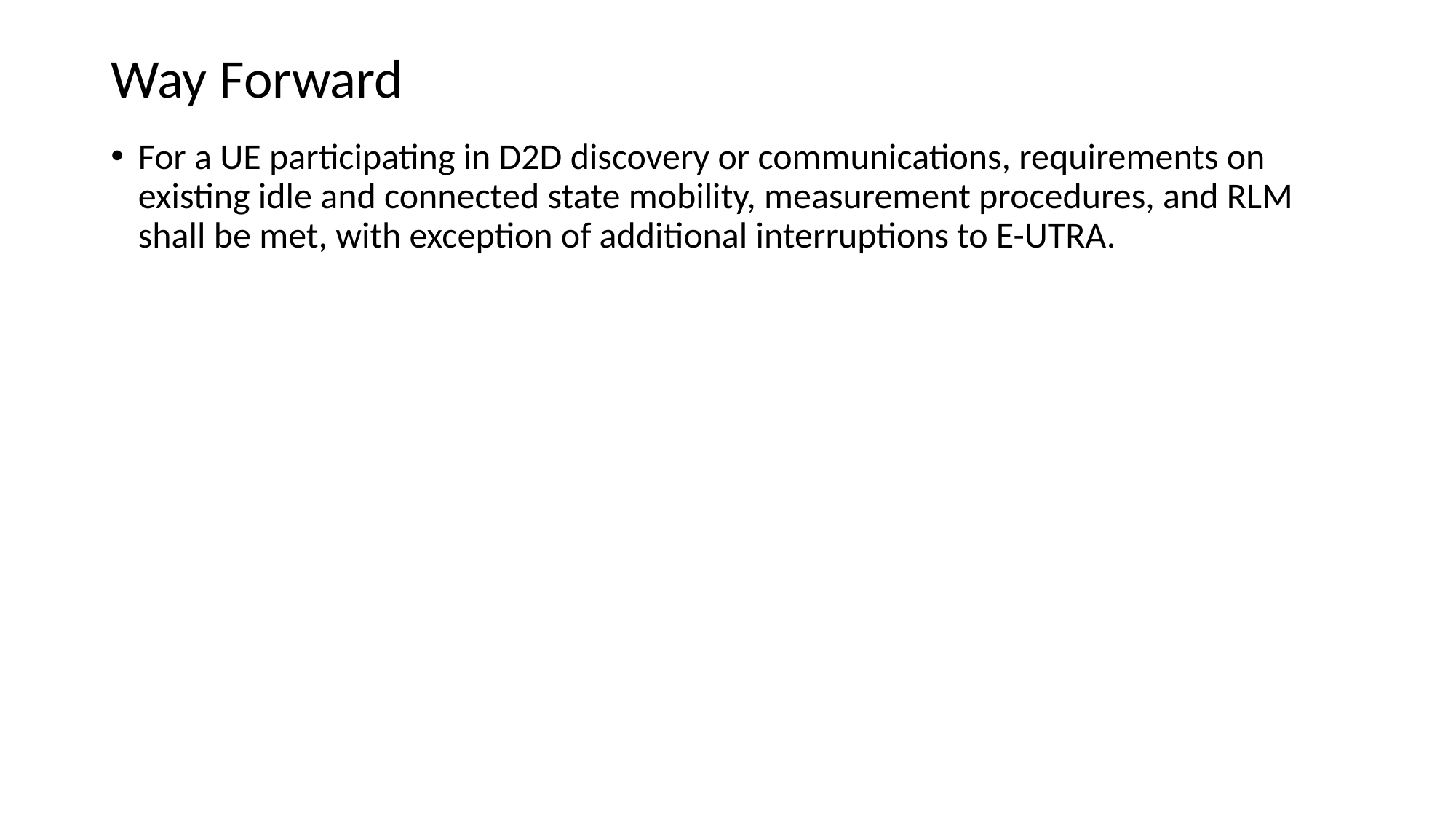

# Way Forward
For a UE participating in D2D discovery or communications, requirements on existing idle and connected state mobility, measurement procedures, and RLM shall be met, with exception of additional interruptions to E-UTRA.